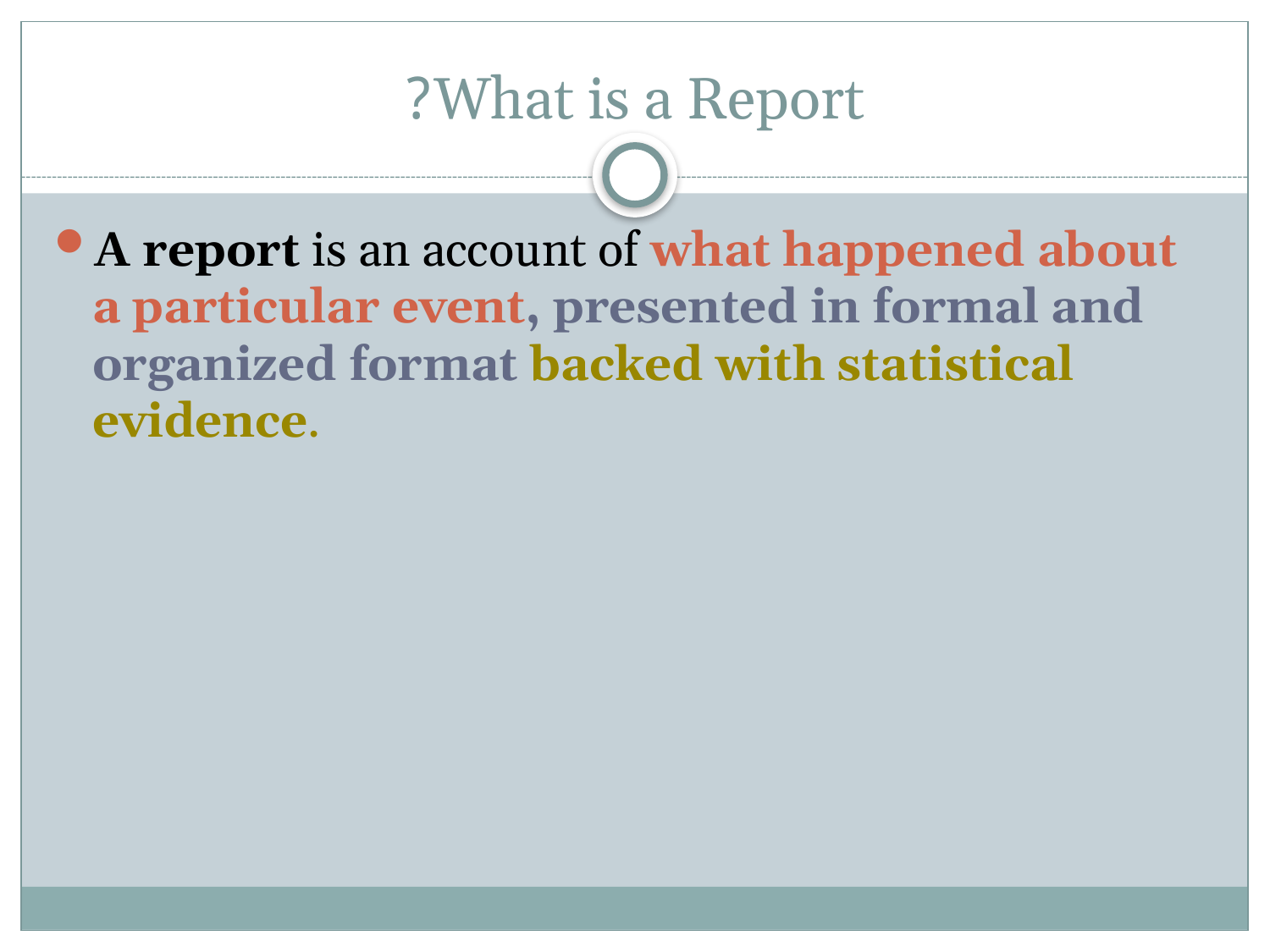

# What is a Report?
A report is an account of what happened about a particular event, presented in formal and organized format backed with statistical evidence.